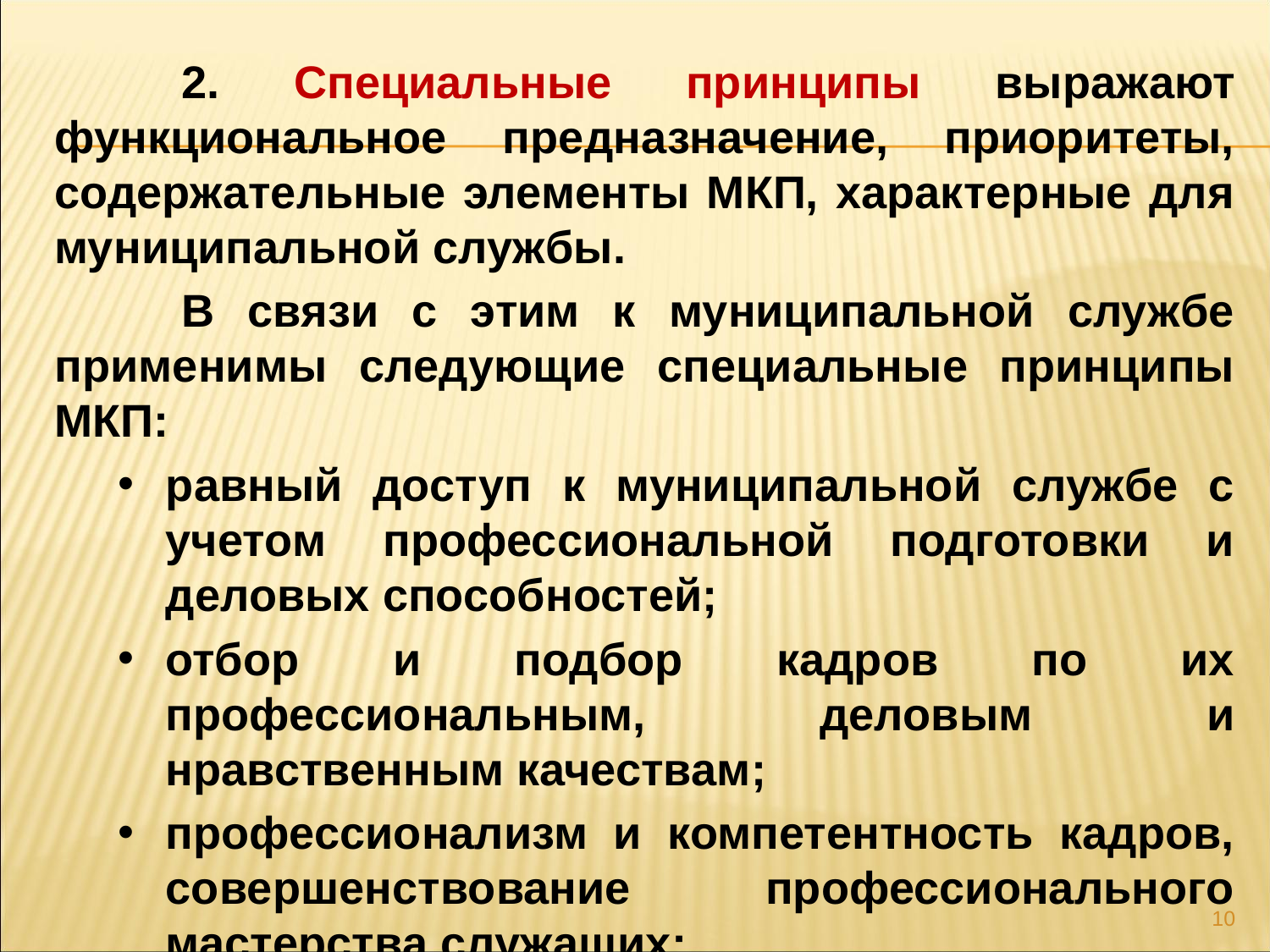

2. Специальные принципы выражают функциональное предназначение, приоритеты, содержательные элементы МКП, характерные для муниципальной службы.
	В связи с этим к муниципальной службе применимы следующие специальные принципы МКП:
равный доступ к муниципальной службе с учетом профессиональной подготовки и деловых способностей;
отбор и подбор кадров по их профессиональным, деловым и нравственным качествам;
профессионализм и компетентность кадров, совершенствование профессионального мастерства служащих;
10